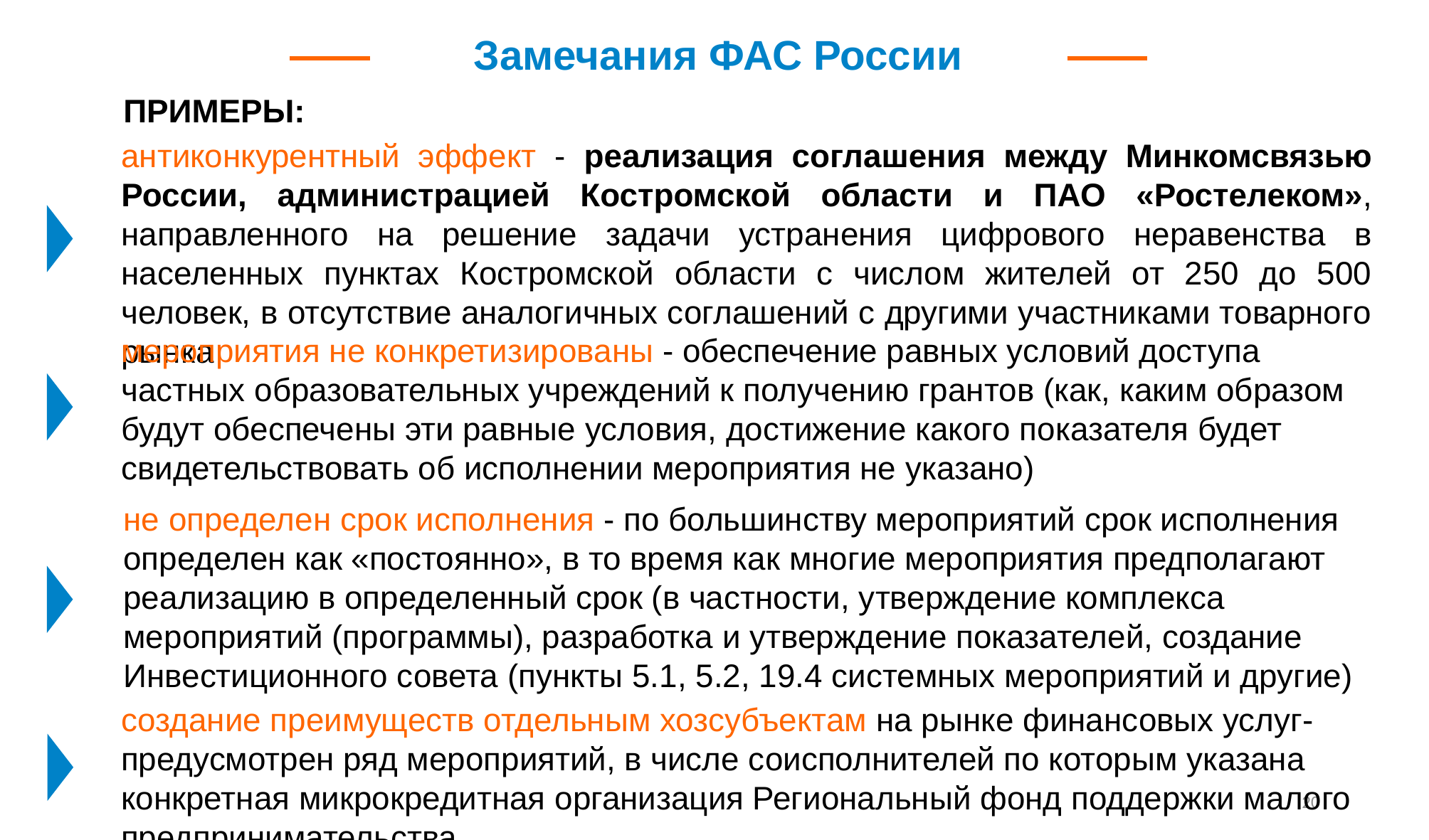

Замечания ФАС России
ПРИМЕРЫ:
антиконкурентный эффект - реализация соглашения между Минкомсвязью России, администрацией Костромской области и ПАО «Ростелеком», направленного на решение задачи устранения цифрового неравенства в населенных пунктах Костромской области с числом жителей от 250 до 500 человек, в отсутствие аналогичных соглашений с другими участниками товарного рынка

мероприятия не конкретизированы - обеспечение равных условий доступа частных образовательных учреждений к получению грантов (как, каким образом будут обеспечены эти равные условия, достижение какого показателя будет свидетельствовать об исполнении мероприятия не указано)

не определен срок исполнения - по большинству мероприятий срок исполнения определен как «постоянно», в то время как многие мероприятия предполагают реализацию в определенный срок (в частности, утверждение комплекса мероприятий (программы), разработка и утверждение показателей, создание Инвестиционного совета (пункты 5.1, 5.2, 19.4 системных мероприятий и другие)

создание преимуществ отдельным хозсубъектам на рынке финансовых услуг- предусмотрен ряд мероприятий, в числе соисполнителей по которым указана конкретная микрокредитная организация Региональный фонд поддержки малого предпринимательства

20